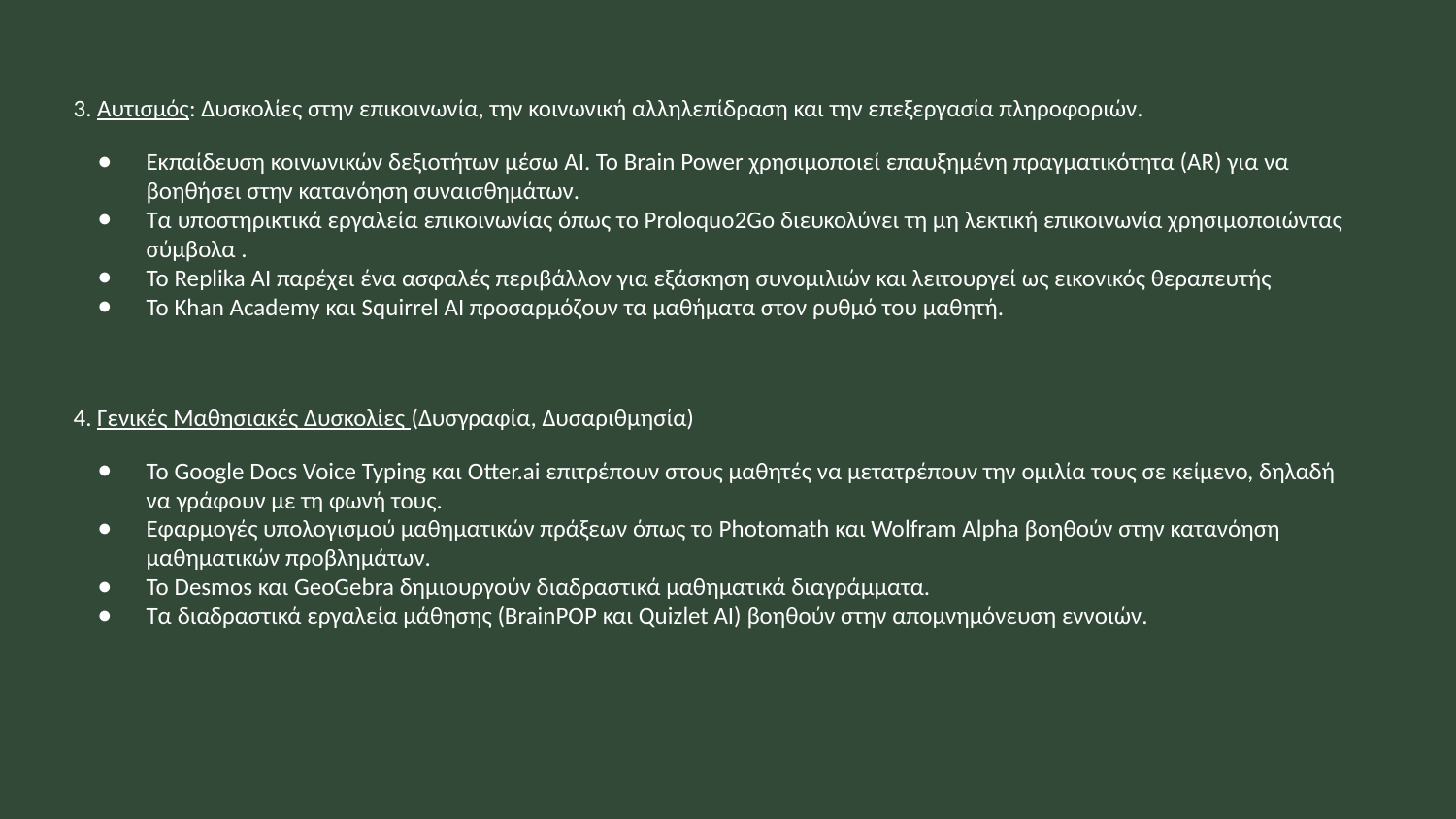

3. Αυτισμός: Δυσκολίες στην επικοινωνία, την κοινωνική αλληλεπίδραση και την επεξεργασία πληροφοριών.
Εκπαίδευση κοινωνικών δεξιοτήτων μέσω AI. Το Brain Power χρησιμοποιεί επαυξημένη πραγματικότητα (AR) για να βοηθήσει στην κατανόηση συναισθημάτων.
Τα υποστηρικτικά εργαλεία επικοινωνίας όπως το Proloquo2Go διευκολύνει τη μη λεκτική επικοινωνία χρησιμοποιώντας σύμβολα .
Το Replika AI παρέχει ένα ασφαλές περιβάλλον για εξάσκηση συνομιλιών και λειτουργεί ως εικονικός θεραπευτής
Το Khan Academy και Squirrel AI προσαρμόζουν τα μαθήματα στον ρυθμό του μαθητή.

4. Γενικές Μαθησιακές Δυσκολίες (Δυσγραφία, Δυσαριθμησία)
Το Google Docs Voice Typing και Otter.ai επιτρέπουν στους μαθητές να μετατρέπουν την ομιλία τους σε κείμενο, δηλαδή να γράφουν με τη φωνή τους.
Εφαρμογές υπολογισμού μαθηματικών πράξεων όπως το Photomath και Wolfram Alpha βοηθούν στην κατανόηση μαθηματικών προβλημάτων.
Το Desmos και GeoGebra δημιουργούν διαδραστικά μαθηματικά διαγράμματα.
Τα διαδραστικά εργαλεία μάθησης (BrainPOP και Quizlet AI) βοηθούν στην απομνημόνευση εννοιών.